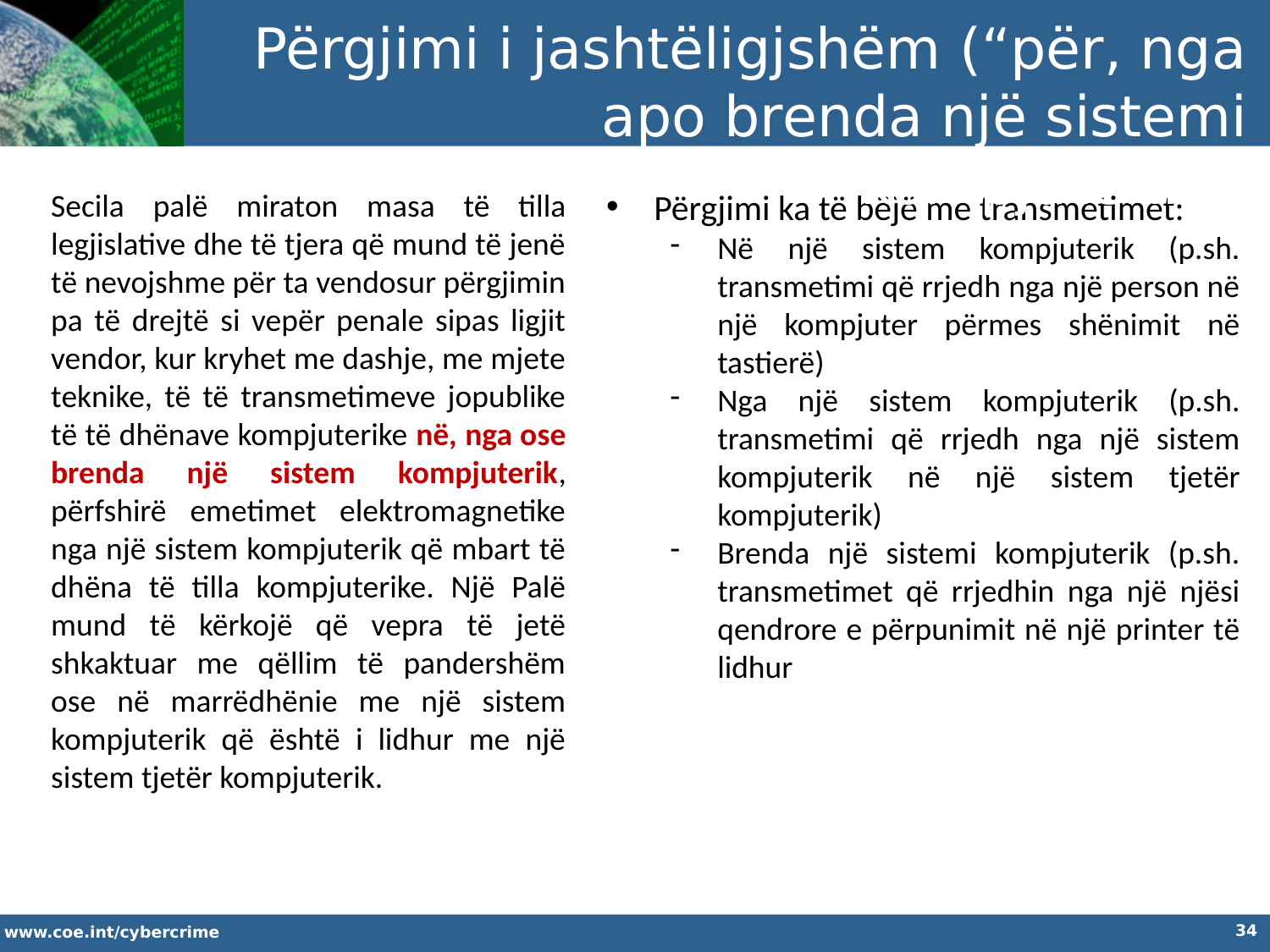

Përgjimi i jashtëligjshëm (“për, nga apo brenda një sistemi kompjuterik”)
Secila palë miraton masa të tilla legjislative dhe të tjera që mund të jenë të nevojshme për ta vendosur përgjimin pa të drejtë si vepër penale sipas ligjit vendor, kur kryhet me dashje, me mjete teknike, të të transmetimeve jopublike të të dhënave kompjuterike në, nga ose brenda një sistem kompjuterik, përfshirë emetimet elektromagnetike nga një sistem kompjuterik që mbart të dhëna të tilla kompjuterike. Një Palë mund të kërkojë që vepra të jetë shkaktuar me qëllim të pandershëm ose në marrëdhënie me një sistem kompjuterik që është i lidhur me një sistem tjetër kompjuterik.
Përgjimi ka të bëjë me transmetimet:
Në një sistem kompjuterik (p.sh. transmetimi që rrjedh nga një person në një kompjuter përmes shënimit në tastierë)
Nga një sistem kompjuterik (p.sh. transmetimi që rrjedh nga një sistem kompjuterik në një sistem tjetër kompjuterik)
Brenda një sistemi kompjuterik (p.sh. transmetimet që rrjedhin nga një njësi qendrore e përpunimit në një printer të lidhur